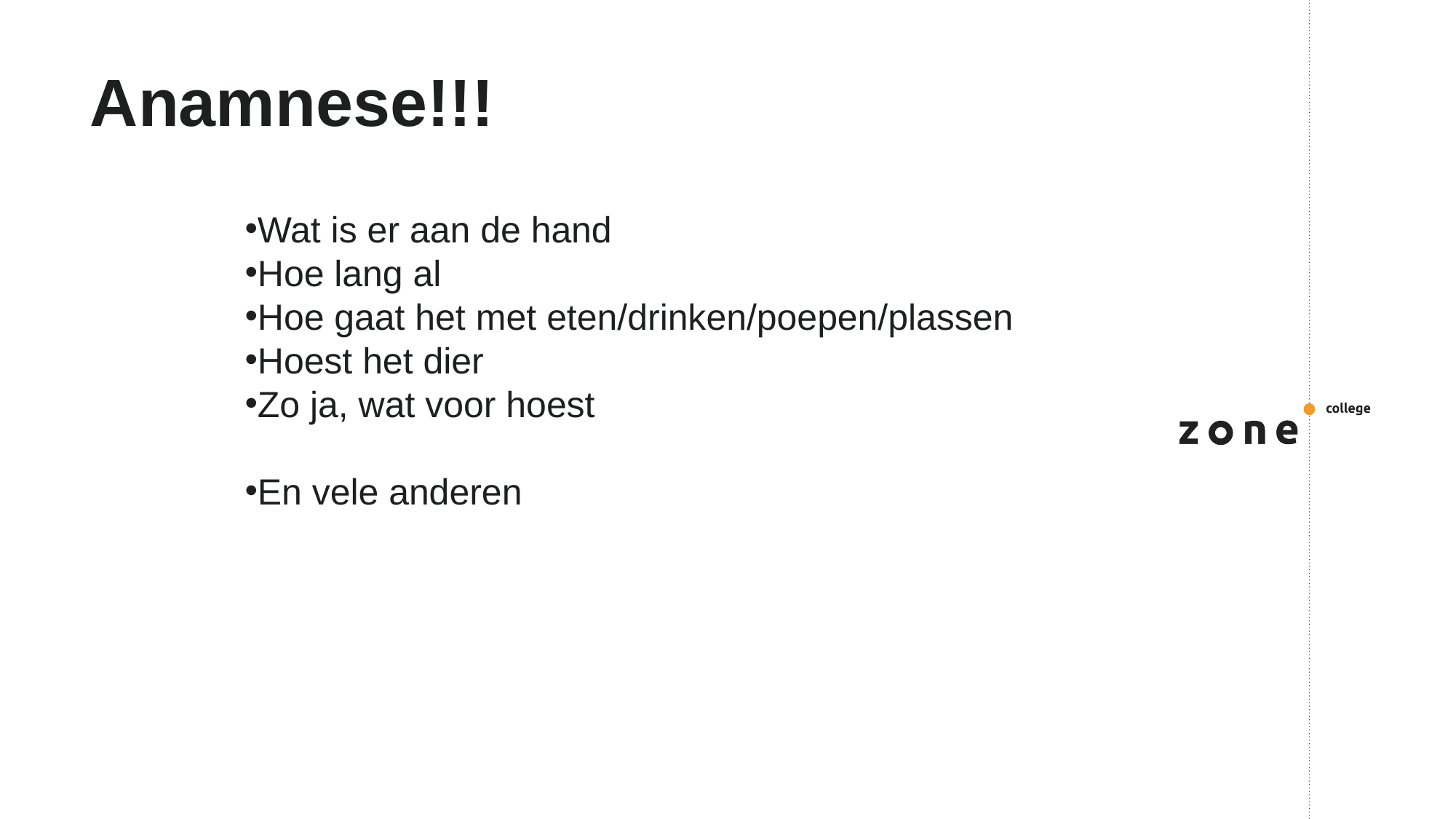

# Anamnese!!!
Wat is er aan de hand
Hoe lang al
Hoe gaat het met eten/drinken/poepen/plassen
Hoest het dier
Zo ja, wat voor hoest

En vele anderen